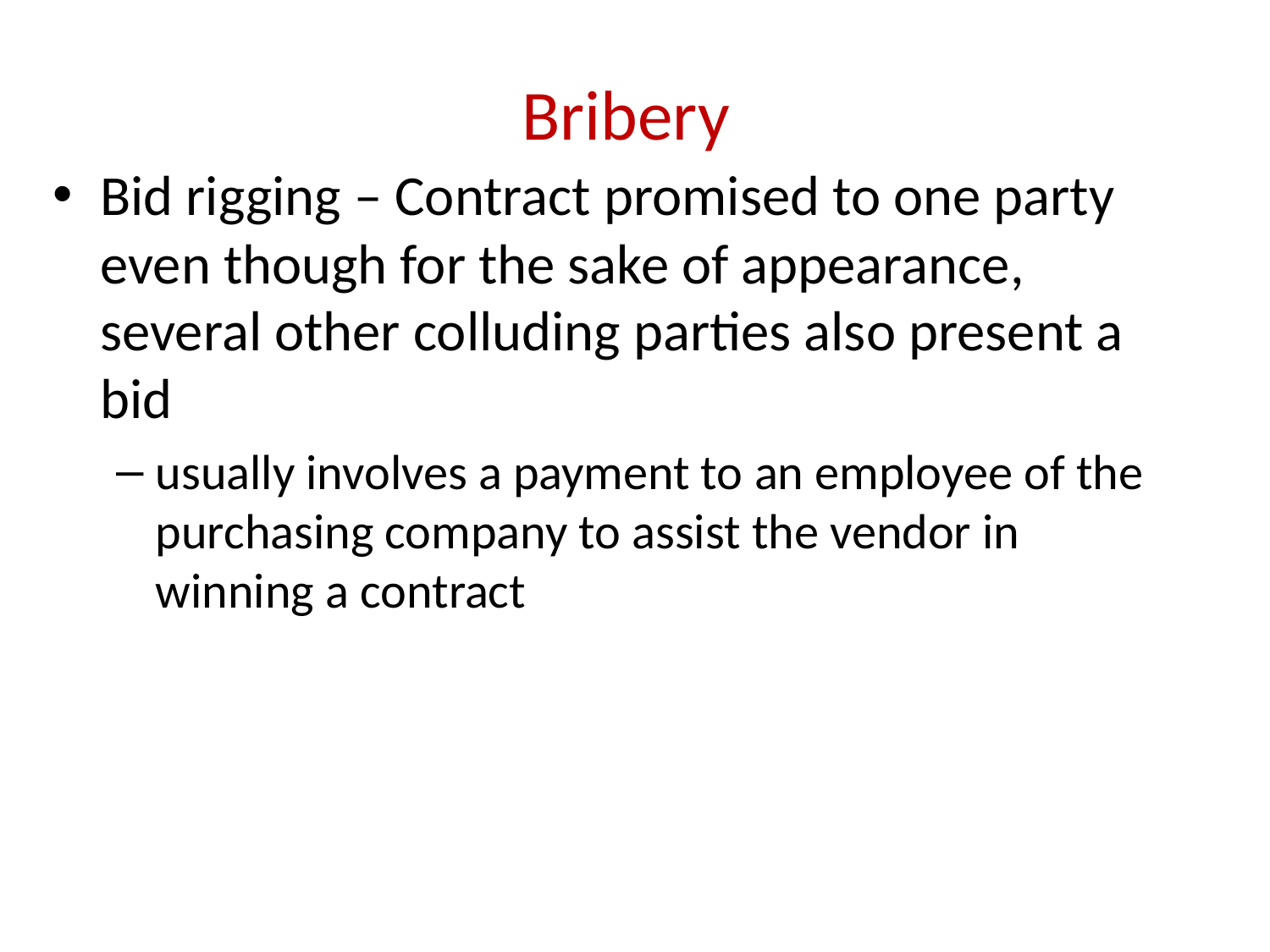

# Bribery
Bid rigging – Contract promised to one party even though for the sake of appearance, several other colluding parties also present a bid
usually involves a payment to an employee of the purchasing company to assist the vendor in winning a contract